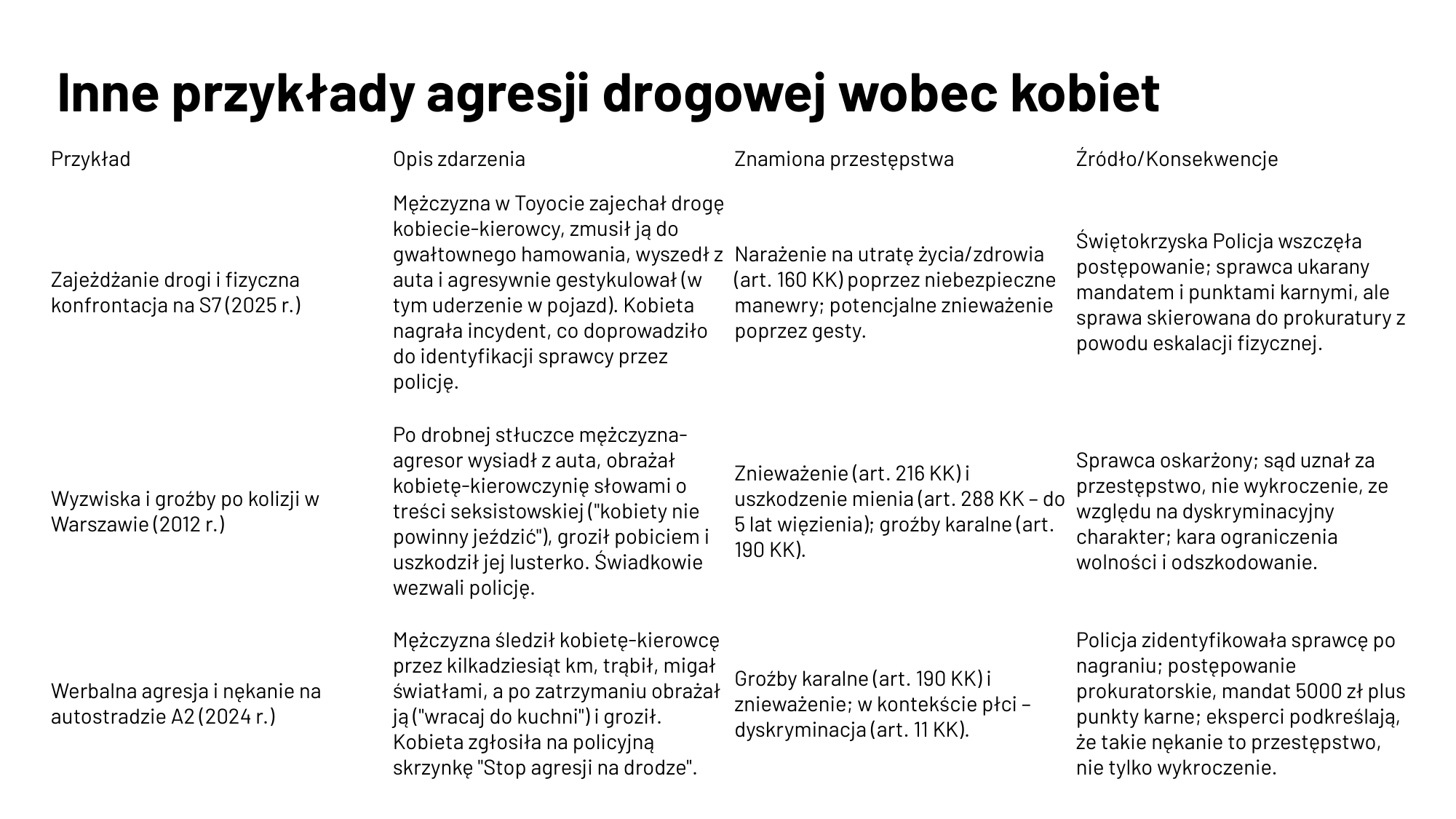

Inne przykłady agresji drogowej wobec kobiet
| Przykład | Opis zdarzenia | Znamiona przestępstwa | Źródło/Konsekwencje |
| --- | --- | --- | --- |
| Zajeżdżanie drogi i fizyczna konfrontacja na S7 (2025 r.) | Mężczyzna w Toyocie zajechał drogę kobiecie-kierowcy, zmusił ją do gwałtownego hamowania, wyszedł z auta i agresywnie gestykulował (w tym uderzenie w pojazd). Kobieta nagrała incydent, co doprowadziło do identyfikacji sprawcy przez policję. | Narażenie na utratę życia/zdrowia (art. 160 KK) poprzez niebezpieczne manewry; potencjalne znieważenie poprzez gesty. | Świętokrzyska Policja wszczęła postępowanie; sprawca ukarany mandatem i punktami karnymi, ale sprawa skierowana do prokuratury z powodu eskalacji fizycznej. |
| Wyzwiska i groźby po kolizji w Warszawie (2012 r.) | Po drobnej stłuczce mężczyzna-agresor wysiadł z auta, obrażał kobietę-kierowczynię słowami o treści seksistowskiej ("kobiety nie powinny jeździć"), groził pobiciem i uszkodził jej lusterko. Świadkowie wezwali policję. | Znieważenie (art. 216 KK) i uszkodzenie mienia (art. 288 KK – do 5 lat więzienia); groźby karalne (art. 190 KK). | Sprawca oskarżony; sąd uznał za przestępstwo, nie wykroczenie, ze względu na dyskryminacyjny charakter; kara ograniczenia wolności i odszkodowanie. |
| Werbalna agresja i nękanie na autostradzie A2 (2024 r.) | Mężczyzna śledził kobietę-kierowcę przez kilkadziesiąt km, trąbił, migał światłami, a po zatrzymaniu obrażał ją ("wracaj do kuchni") i groził. Kobieta zgłosiła na policyjną skrzynkę "Stop agresji na drodze". | Groźby karalne (art. 190 KK) i znieważenie; w kontekście płci – dyskryminacja (art. 11 KK). | Policja zidentyfikowała sprawcę po nagraniu; postępowanie prokuratorskie, mandat 5000 zł plus punkty karne; eksperci podkreślają, że takie nękanie to przestępstwo, nie tylko wykroczenie. |